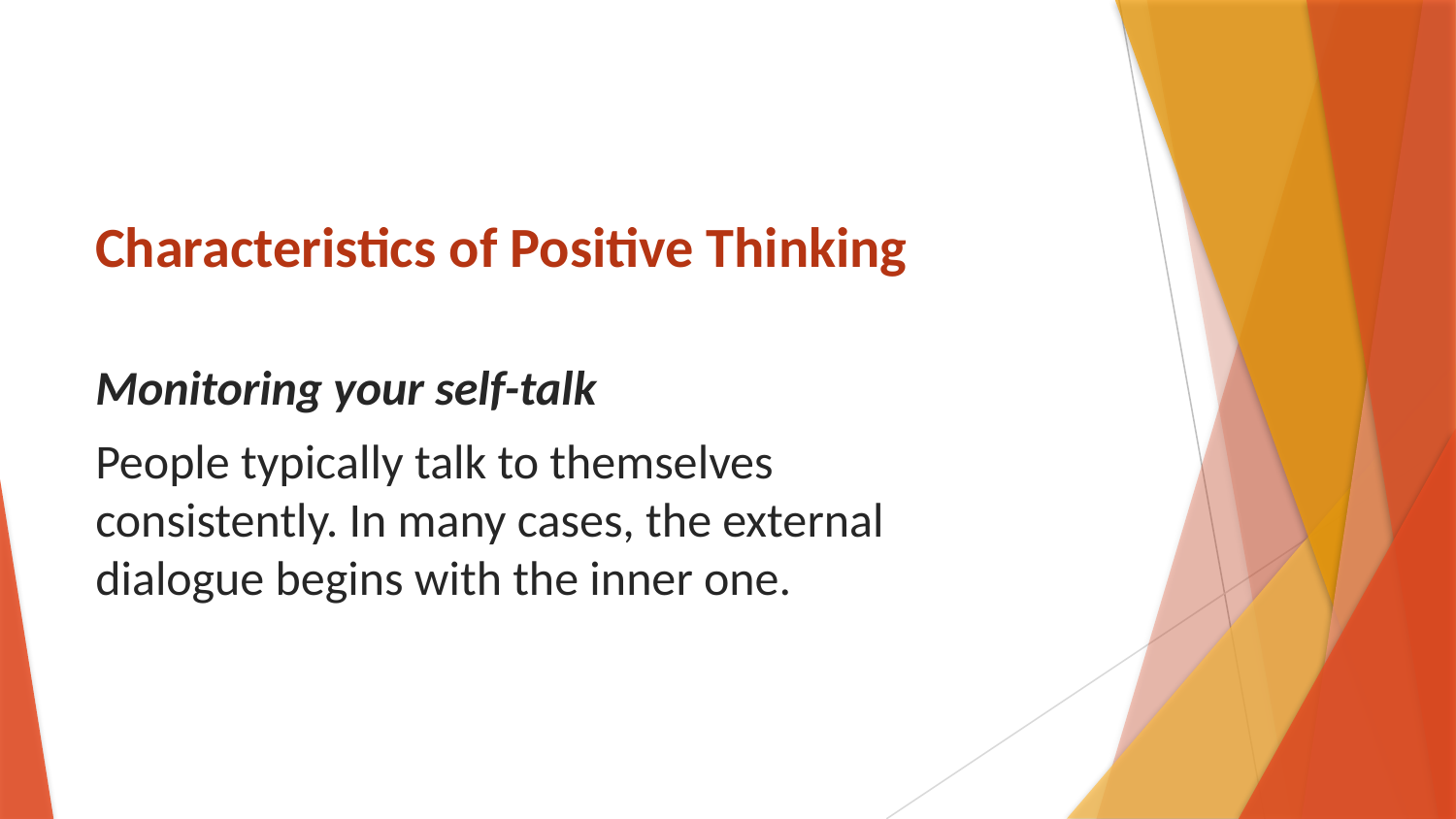

# Characteristics of Positive Thinking
Monitoring your self-talk
People typically talk to themselves consistently. In many cases, the external dialogue begins with the inner one.